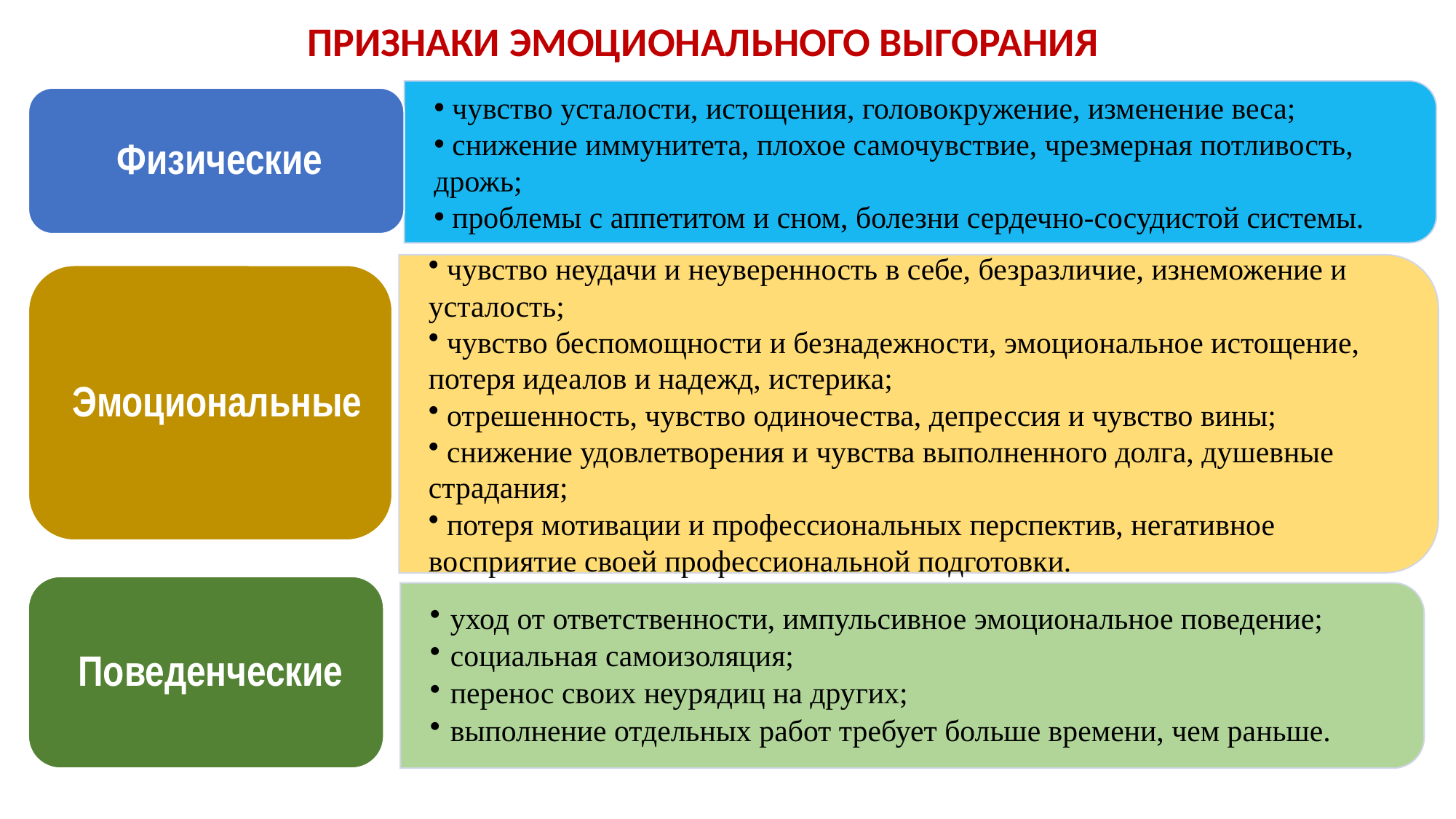

# ПРИЗНАКИ ЭМОЦИОНАЛЬНОГО ВЫГОРАНИЯ
 чувство усталости, истощения, головокружение, изменение веса;
 снижение иммунитета, плохое самочувствие, чрезмерная потливость, дрожь;
 проблемы с аппетитом и сном, болезни сердечно-сосудистой системы.
Физические
 чувство неудачи и неуверенность в себе, безразличие, изнеможение и усталость;
 чувство беспомощности и безнадежности, эмоциональное истощение, потеря идеалов и надежд, истерика;
 отрешенность, чувство одиночества, депрессия и чувство вины;
 снижение удовлетворения и чувства выполненного долга, душевные страдания;
 потеря мотивации и профессиональных перспектив, негативное восприятие своей профессиональной подготовки.
Эмоциональные
уход от ответственности, импульсивное эмоциональное поведение;
социальная самоизоляция;
перенос своих неурядиц на других;
выполнение отдельных работ требует больше времени, чем раньше.
Поведенческие